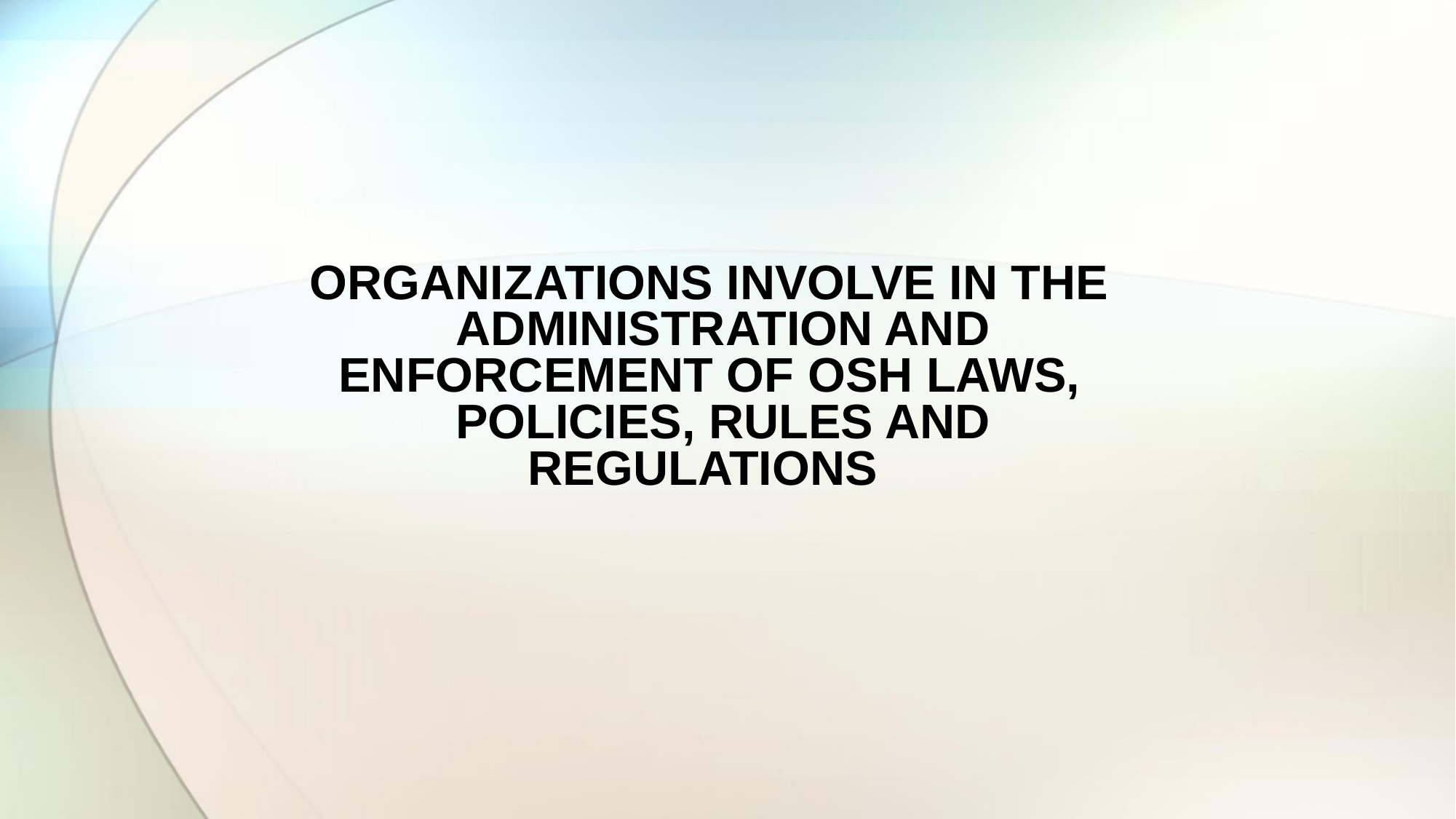

ORGANIZATIONS INVOLVE IN THE ADMINISTRATION AND ENFORCEMENT OF OSH LAWS,   POLICIES, RULES AND REGULATIONS